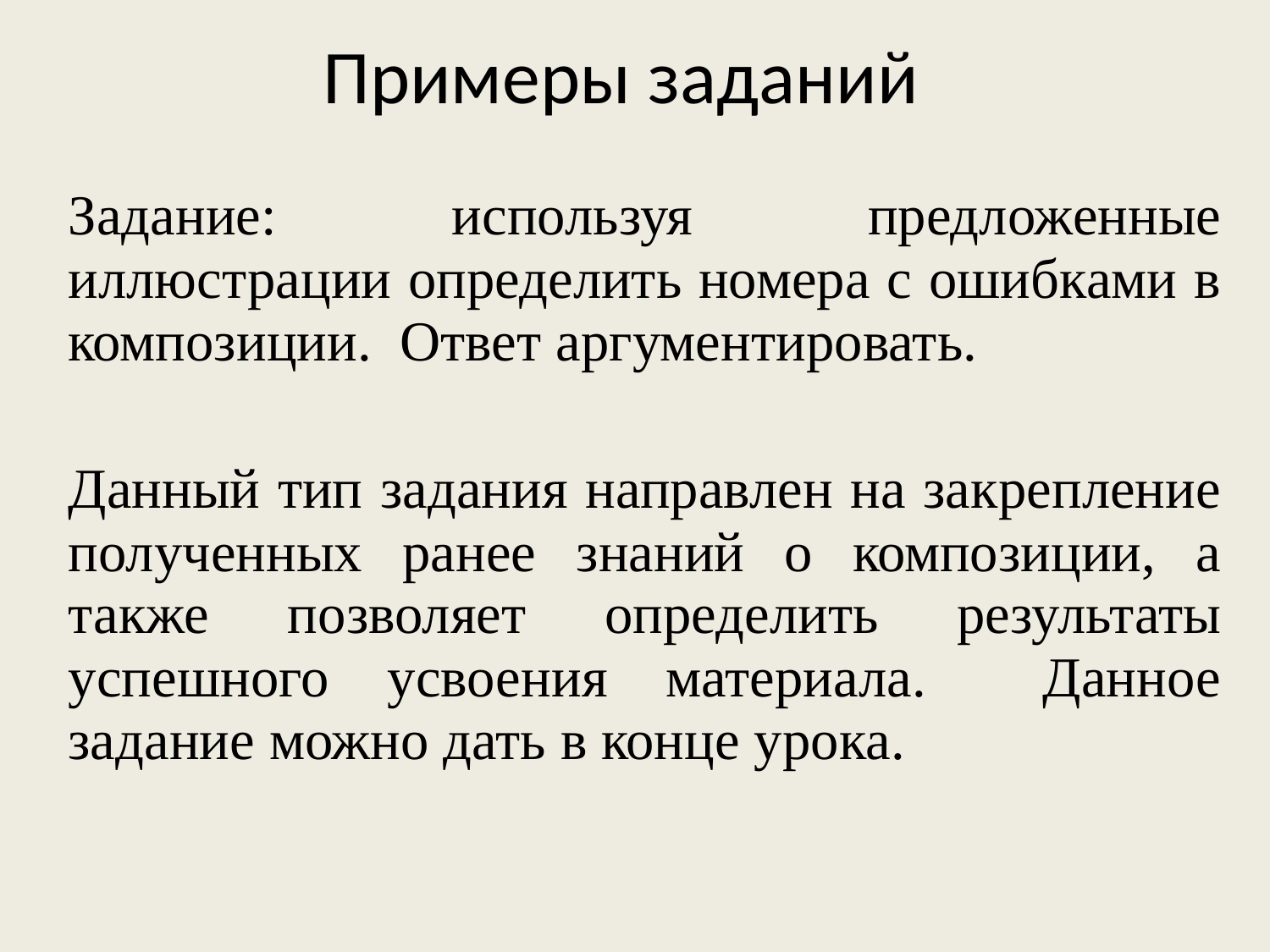

# Примеры заданий
Задание: используя предложенные иллюстрации определить номера с ошибками в композиции.  Ответ аргументировать.

Данный тип задания направлен на закрепление полученных ранее знаний о композиции, а также позволяет определить результаты успешного усвоения материала.  Данное задание можно дать в конце урока.